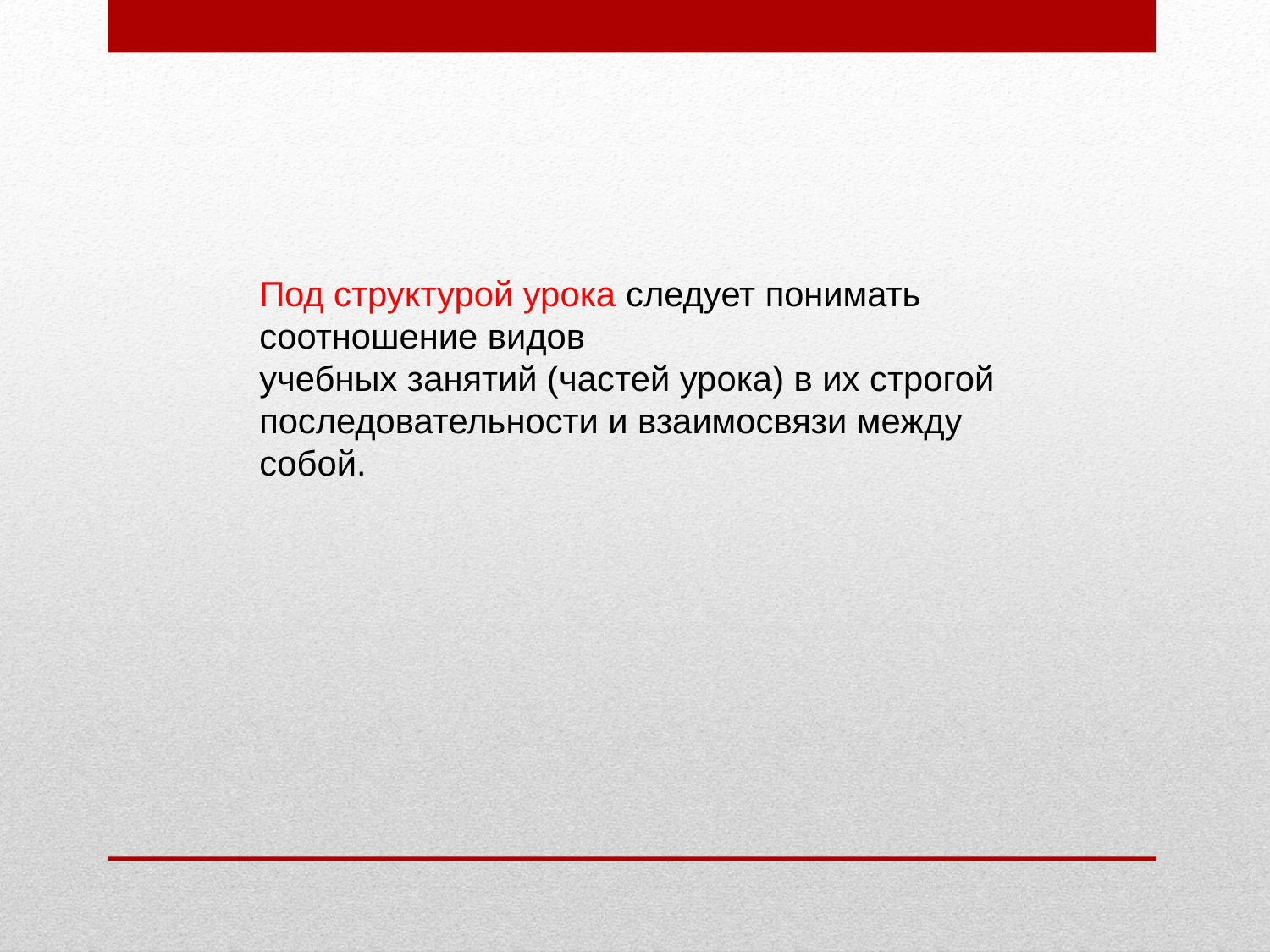

Под структурой урока следует понимать соотношение видов
учебных занятий (частей урока) в их строгой последовательности и взаимосвязи между собой.